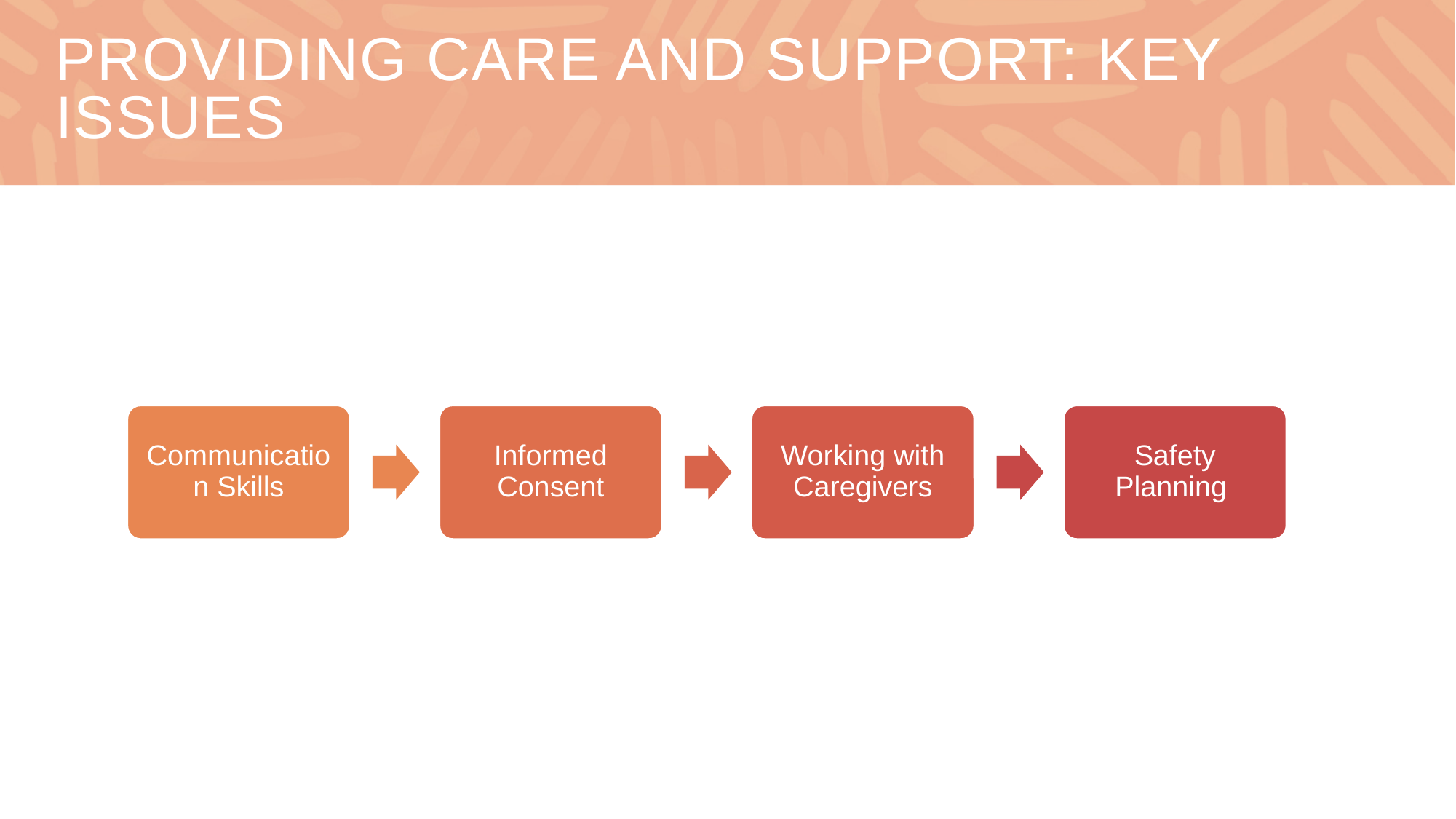

# Providing care and support: key issues
Communication Skills

Informed Consent

Working with Caregivers

Safety Planning